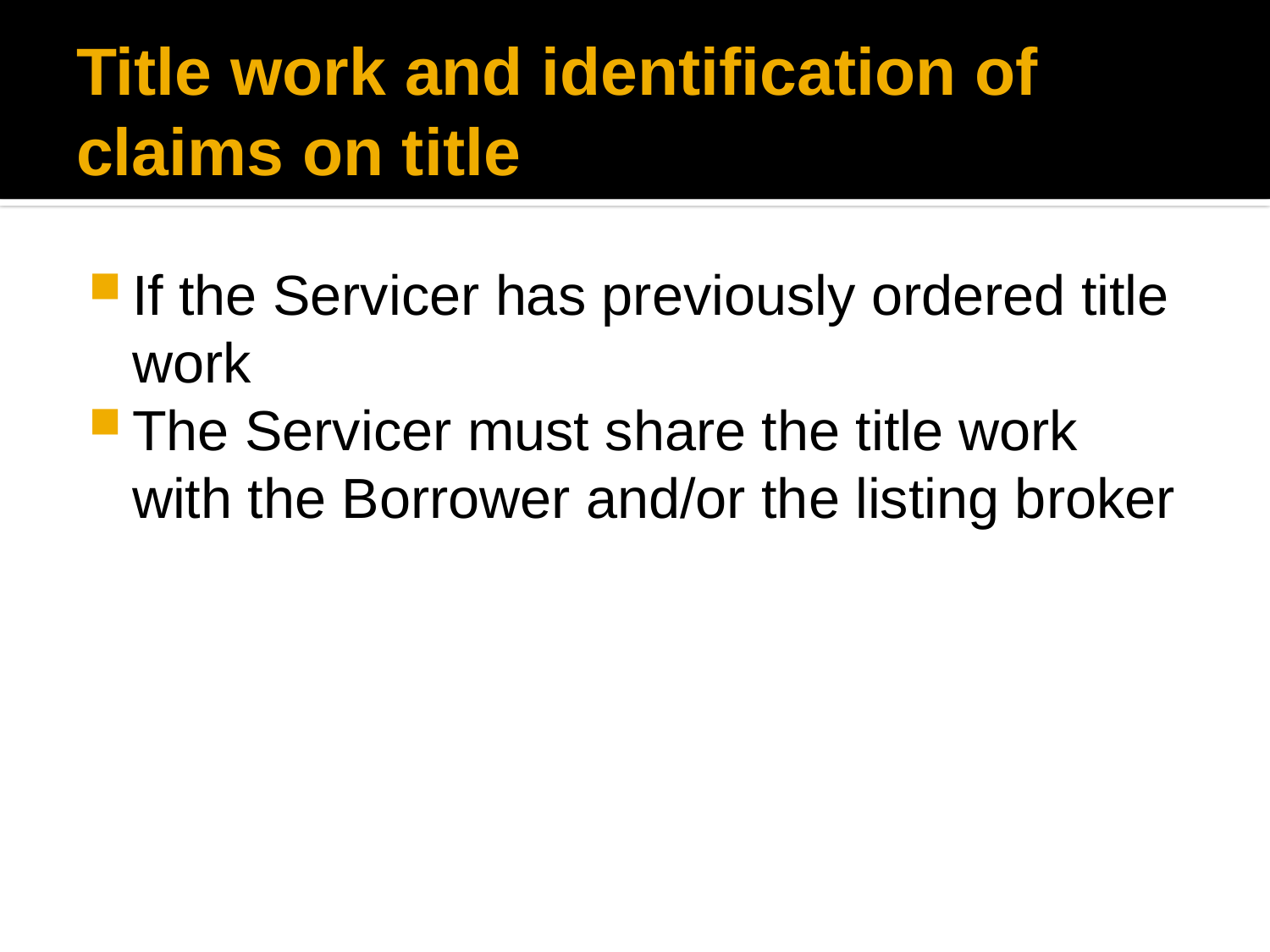

# Title work and identification of claims on title
If the Servicer has previously ordered title work
The Servicer must share the title work with the Borrower and/or the listing broker